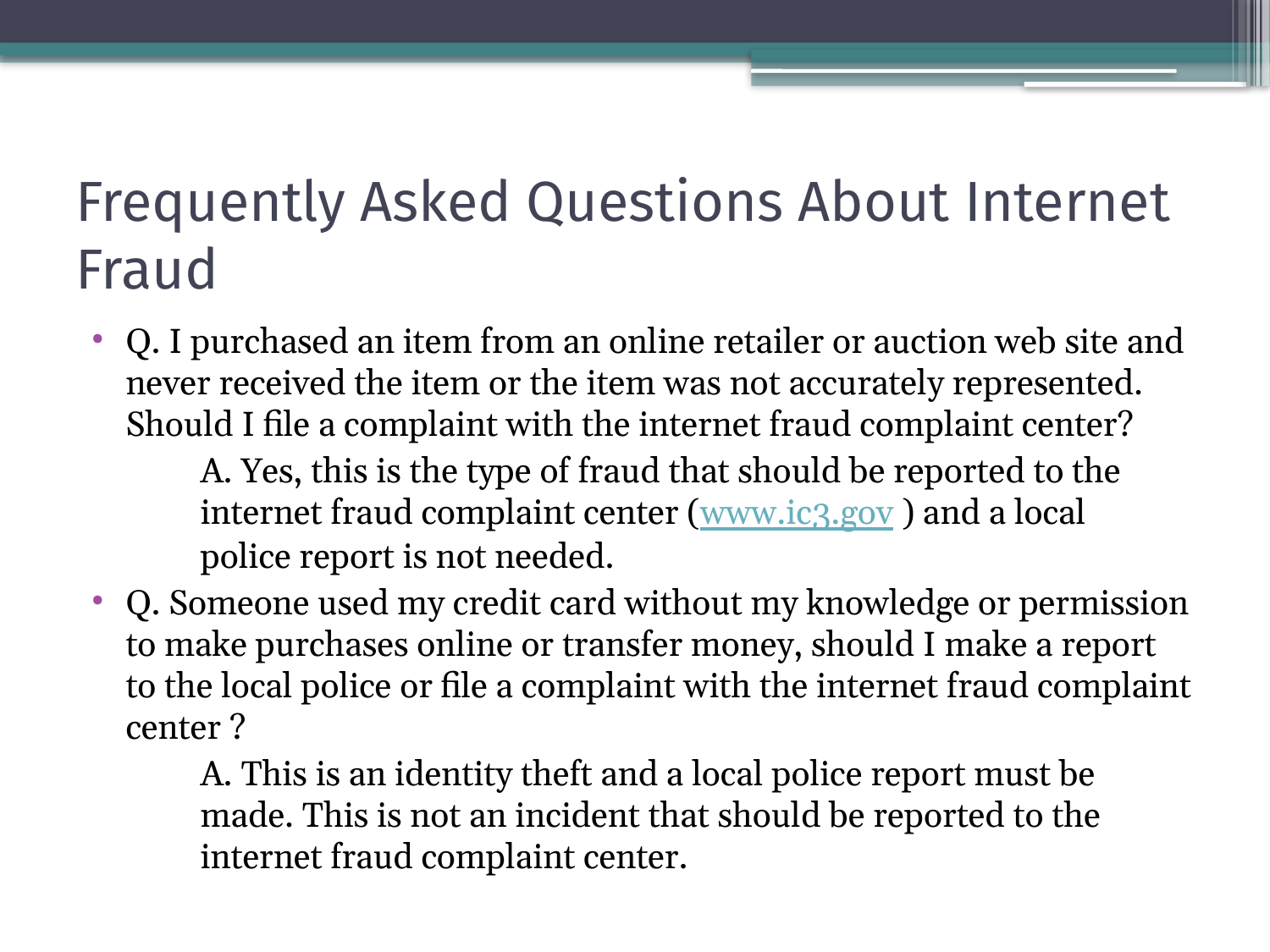

# Frequently Asked Questions About Internet Fraud
Q. I purchased an item from an online retailer or auction web site and never received the item or the item was not accurately represented. Should I file a complaint with the internet fraud complaint center?
	A. Yes, this is the type of fraud that should be reported to the 	internet fraud complaint center (www.ic3.gov ) and a local 	police report is not needed.
Q. Someone used my credit card without my knowledge or permission to make purchases online or transfer money, should I make a report to the local police or file a complaint with the internet fraud complaint center ?
	A. This is an identity theft and a local police report must be 	made. This is not an incident that should be reported to the 	internet fraud complaint center.